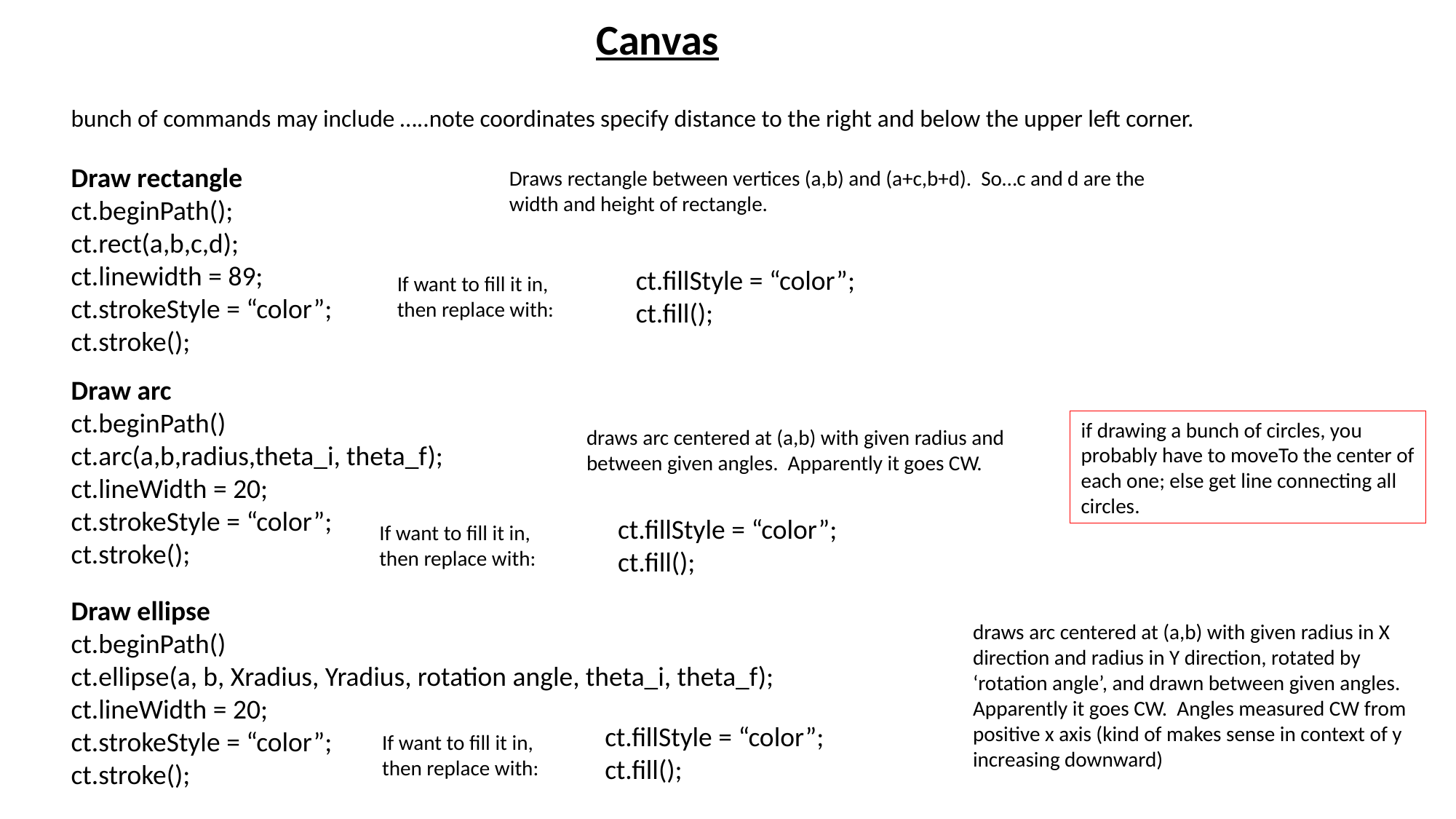

Canvas
bunch of commands may include …..note coordinates specify distance to the right and below the upper left corner.
Draw rectangle
ct.beginPath();
ct.rect(a,b,c,d);
ct.linewidth = 89;
ct.strokeStyle = “color”;
ct.stroke();
Draws rectangle between vertices (a,b) and (a+c,b+d).  So…c and d are the width and height of rectangle.
ct.fillStyle = “color”;
ct.fill();
If want to fill it in, then replace with:
Draw arc
ct.beginPath()
ct.arc(a,b,radius,theta_i, theta_f);
ct.lineWidth = 20;
ct.strokeStyle = “color”;
ct.stroke();
if drawing a bunch of circles, you probably have to moveTo the center of each one; else get line connecting all circles.
draws arc centered at (a,b) with given radius and between given angles.  Apparently it goes CW.
ct.fillStyle = “color”;
ct.fill();
If want to fill it in, then replace with:
Draw ellipse
ct.beginPath()
ct.ellipse(a, b, Xradius, Yradius, rotation angle, theta_i, theta_f);
ct.lineWidth = 20;
ct.strokeStyle = “color”;
ct.stroke();
draws arc centered at (a,b) with given radius in X direction and radius in Y direction, rotated by ‘rotation angle’, and drawn between given angles.  Apparently it goes CW.  Angles measured CW from positive x axis (kind of makes sense in context of y increasing downward)
ct.fillStyle = “color”;
ct.fill();
If want to fill it in, then replace with: